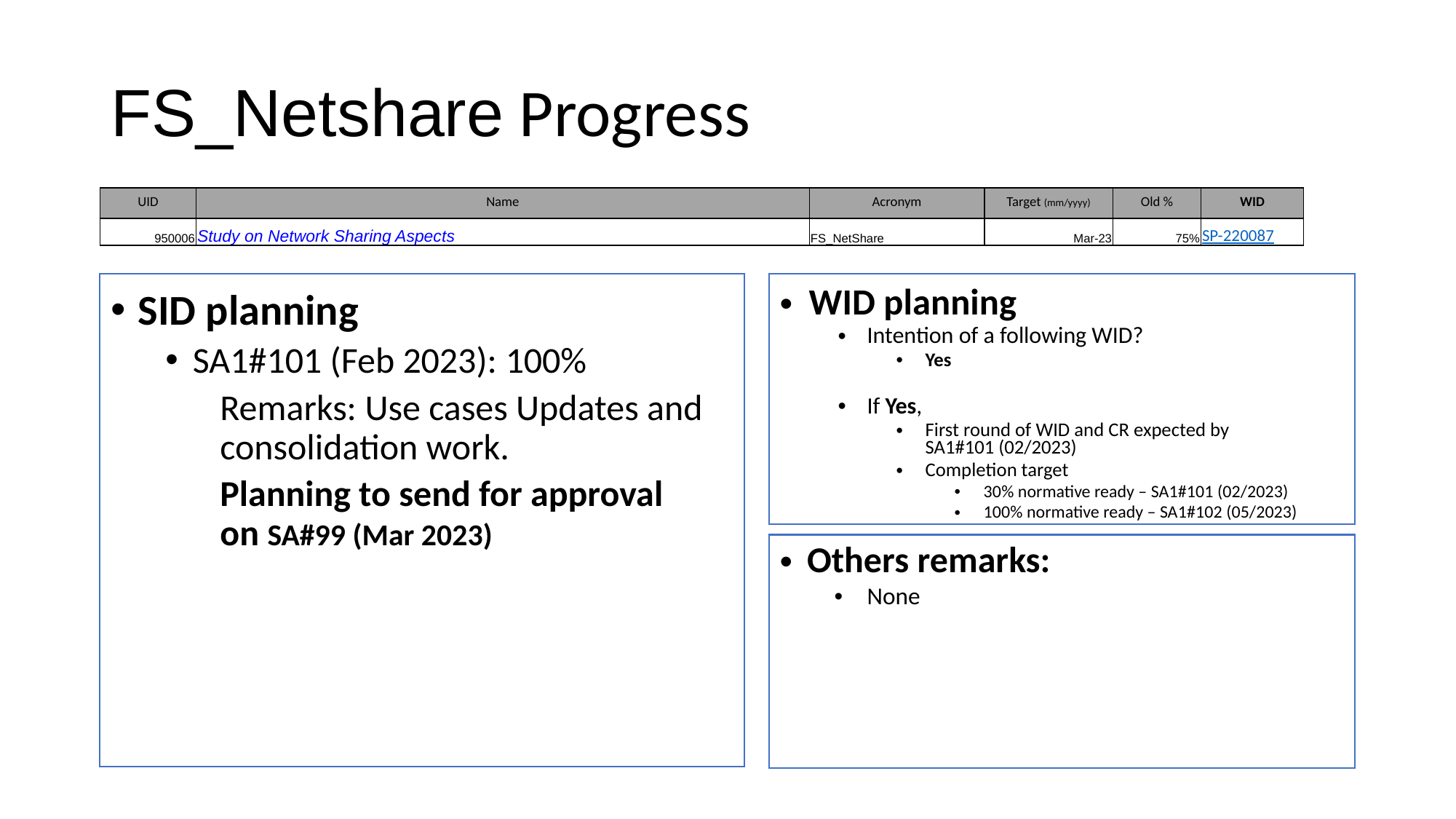

# FS_Netshare Progress
| UID | Name | Acronym | Target (mm/yyyy) | Old % | WID |
| --- | --- | --- | --- | --- | --- |
| 950006 | Study on Network Sharing Aspects | FS\_NetShare | Mar-23 | 75% | SP-220087 |

SID planning
SA1#101 (Feb 2023): 100%
Remarks: Use cases Updates and consolidation work.
Planning to send for approval on SA#99 (Mar 2023)

WID planning
Intention of a following WID?
Yes

If Yes,
First round of WID and CR expected by SA1#101 (02/2023)
Completion target
30% normative ready – SA1#101 (02/2023)
100% normative ready – SA1#102 (05/2023)

Others remarks:
 None